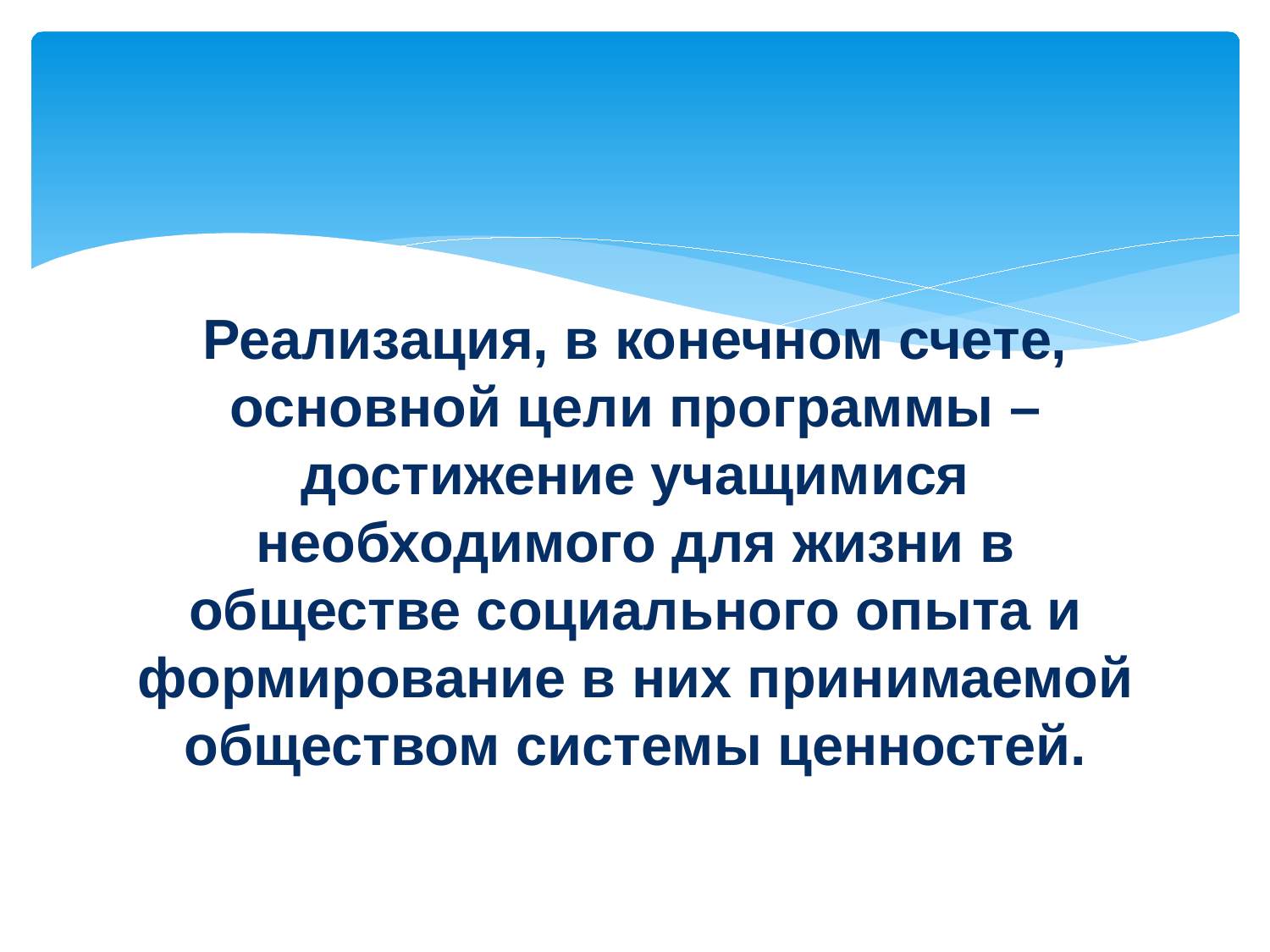

#
Реализация, в конечном счете, основной цели программы – достижение учащимися необходимого для жизни в обществе социального опыта и формирование в них принимаемой обществом системы ценностей.